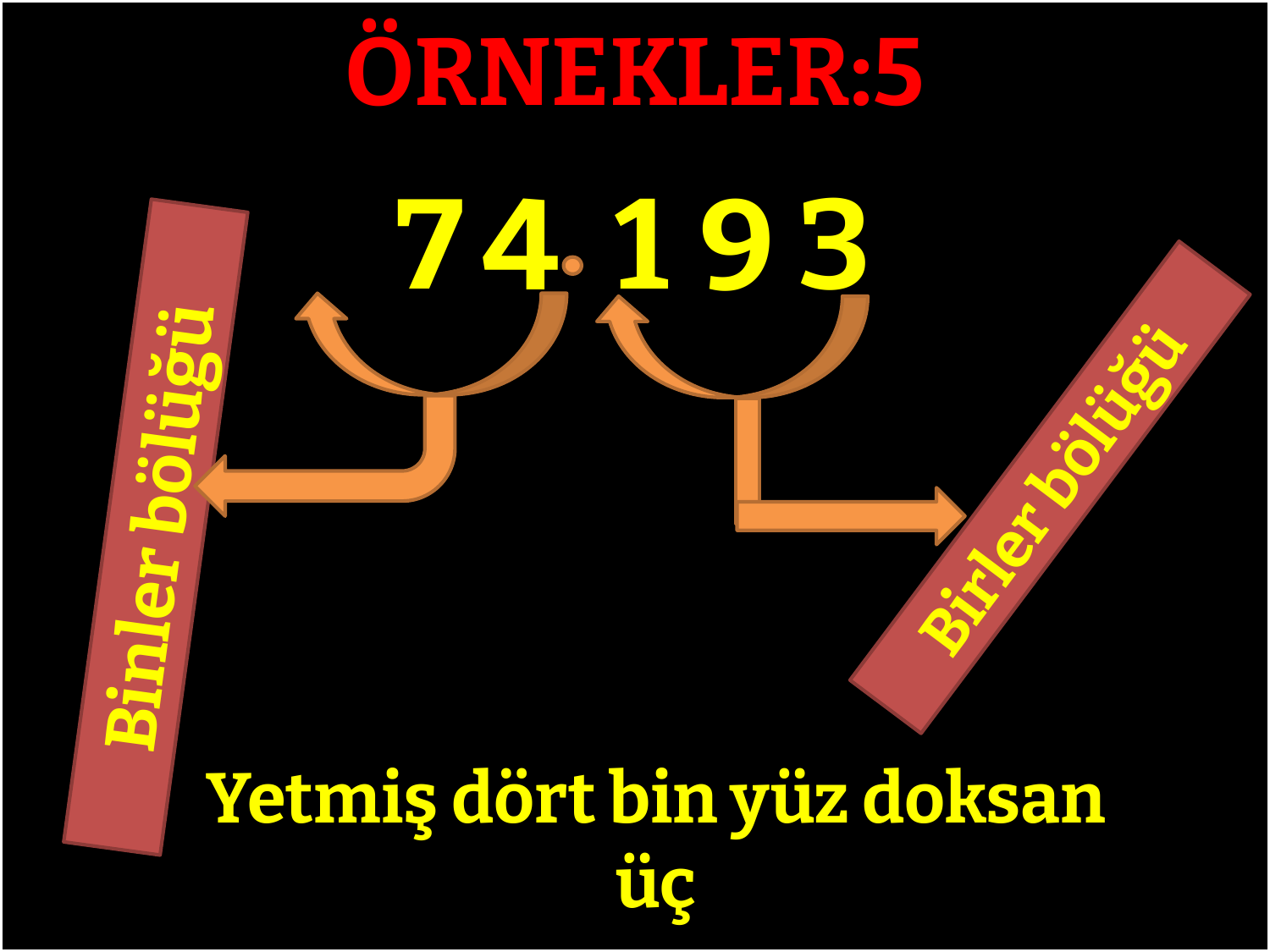

ÖRNEKLER:5
1
7
3
4
9

#

Birler bölüğü
Binler bölüğü

Yetmiş dört bin yüz doksan üç